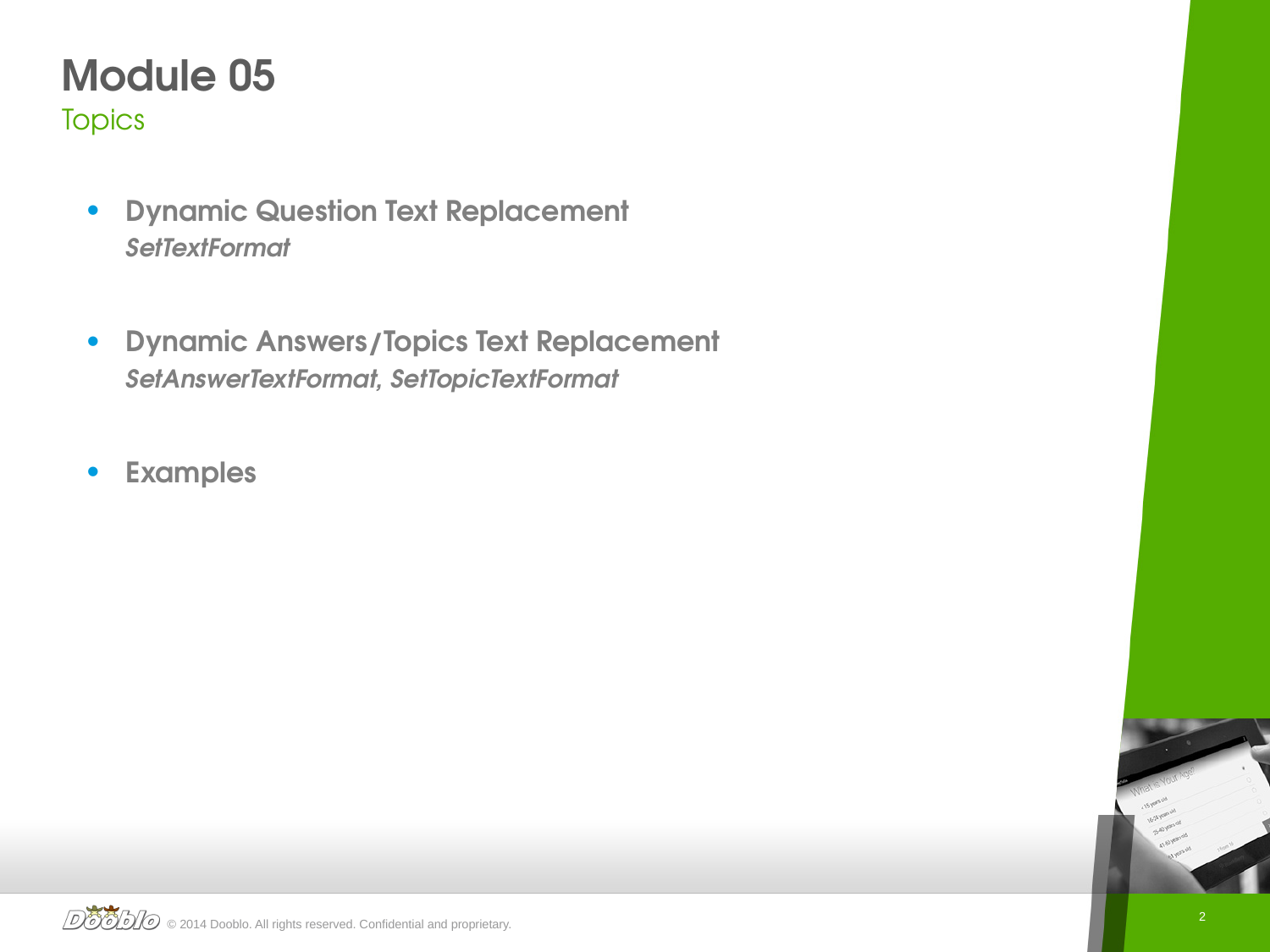

# Module 05
Topics
Dynamic Question Text Replacement
	SetTextFormat

Dynamic Answers/Topics Text Replacement
	SetAnswerTextFormat, SetTopicTextFormat

Examples

2